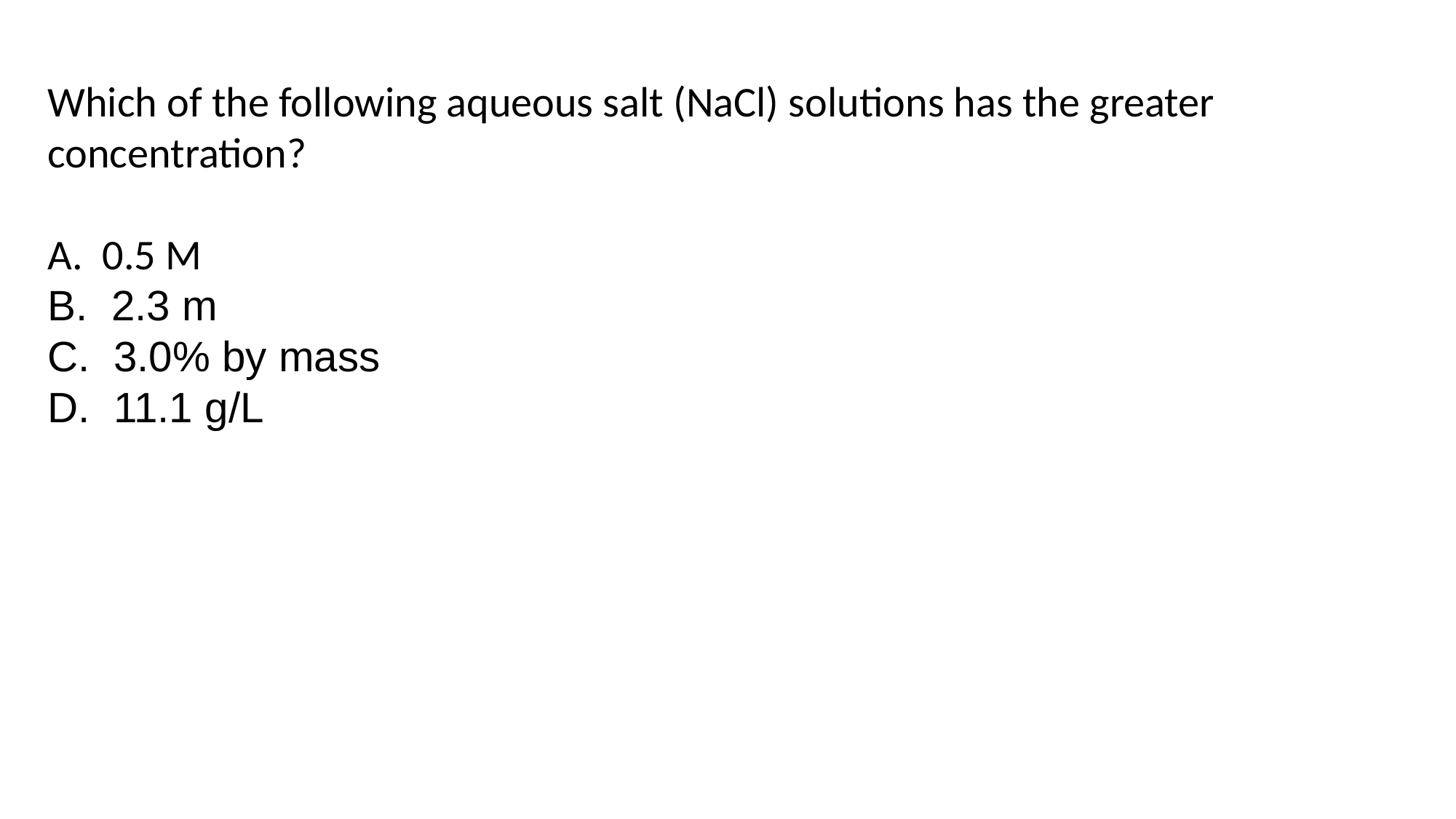

Which of the following aqueous salt (NaCl) solutions has the greater concentration?

A.  0.5 M
B.  2.3 m
C.  3.0% by mass
D.  11.1 g/L